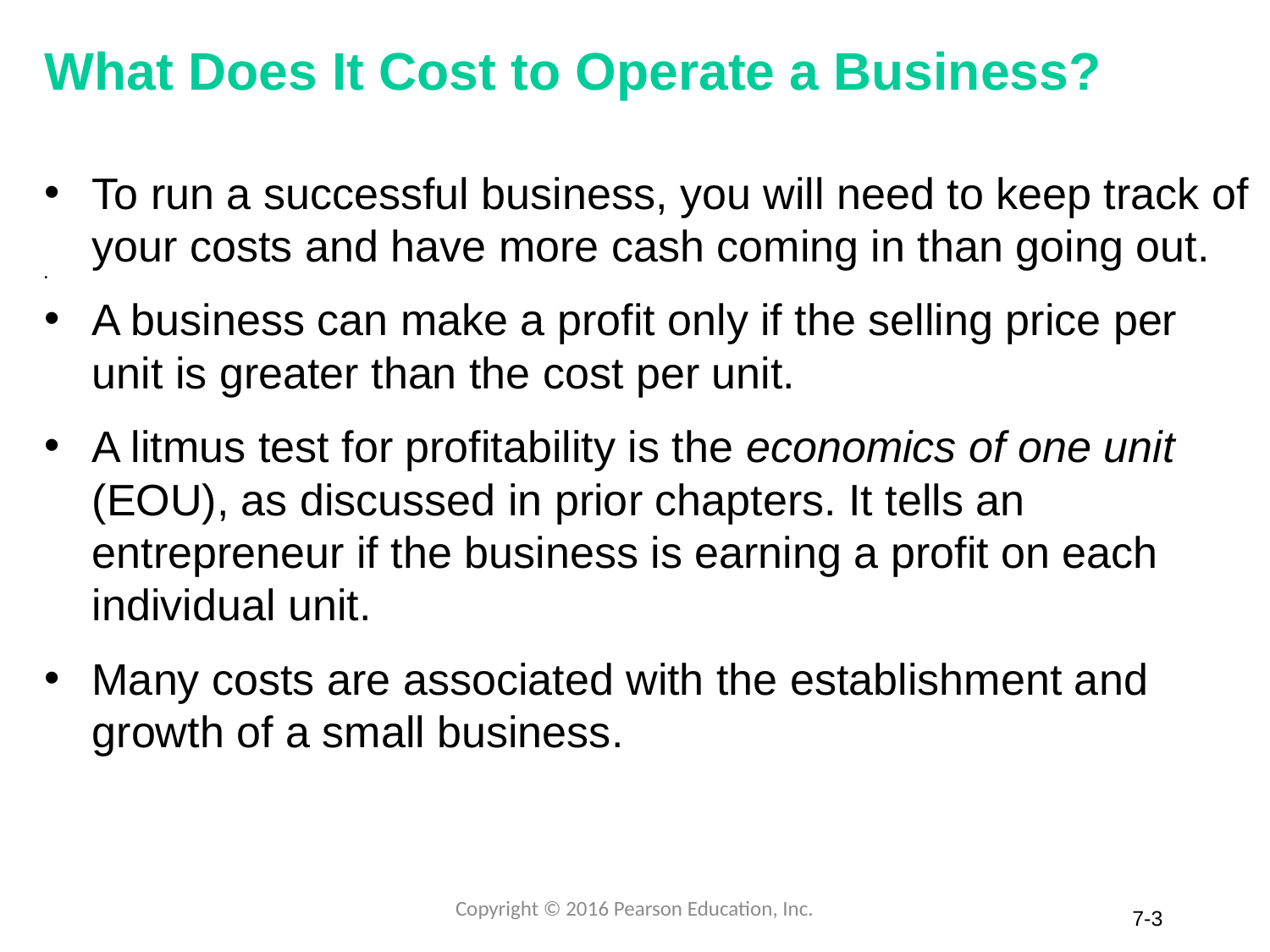

# What Does It Cost to Operate a Business?
To run a successful business, you will need to keep track of your costs and have more cash coming in than going out.

A business can make a profit only if the selling price per unit is greater than the cost per unit.

A litmus test for profitability is the economics of one unit (EOU), as discussed in prior chapters. It tells an entrepreneur if the business is earning a profit on each individual unit.

Many costs are associated with the establishment and growth of a small business.
Copyright © 2016 Pearson Education, Inc.